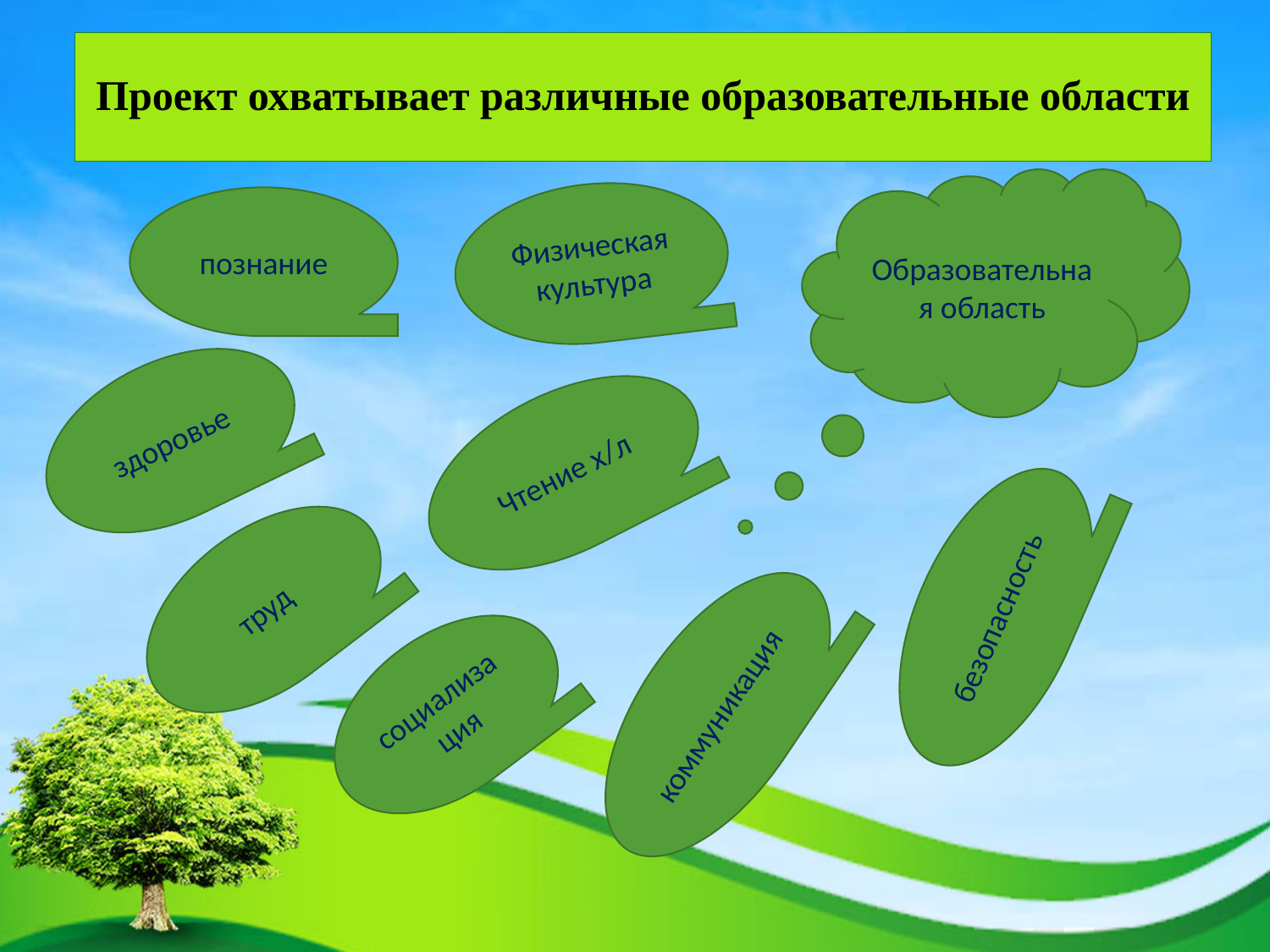

# Проект охватывает различные образовательные области
Образовательная область
Физическая культура
познание
здоровье
Чтение х/л
труд
безопасность
социализация
коммуникация